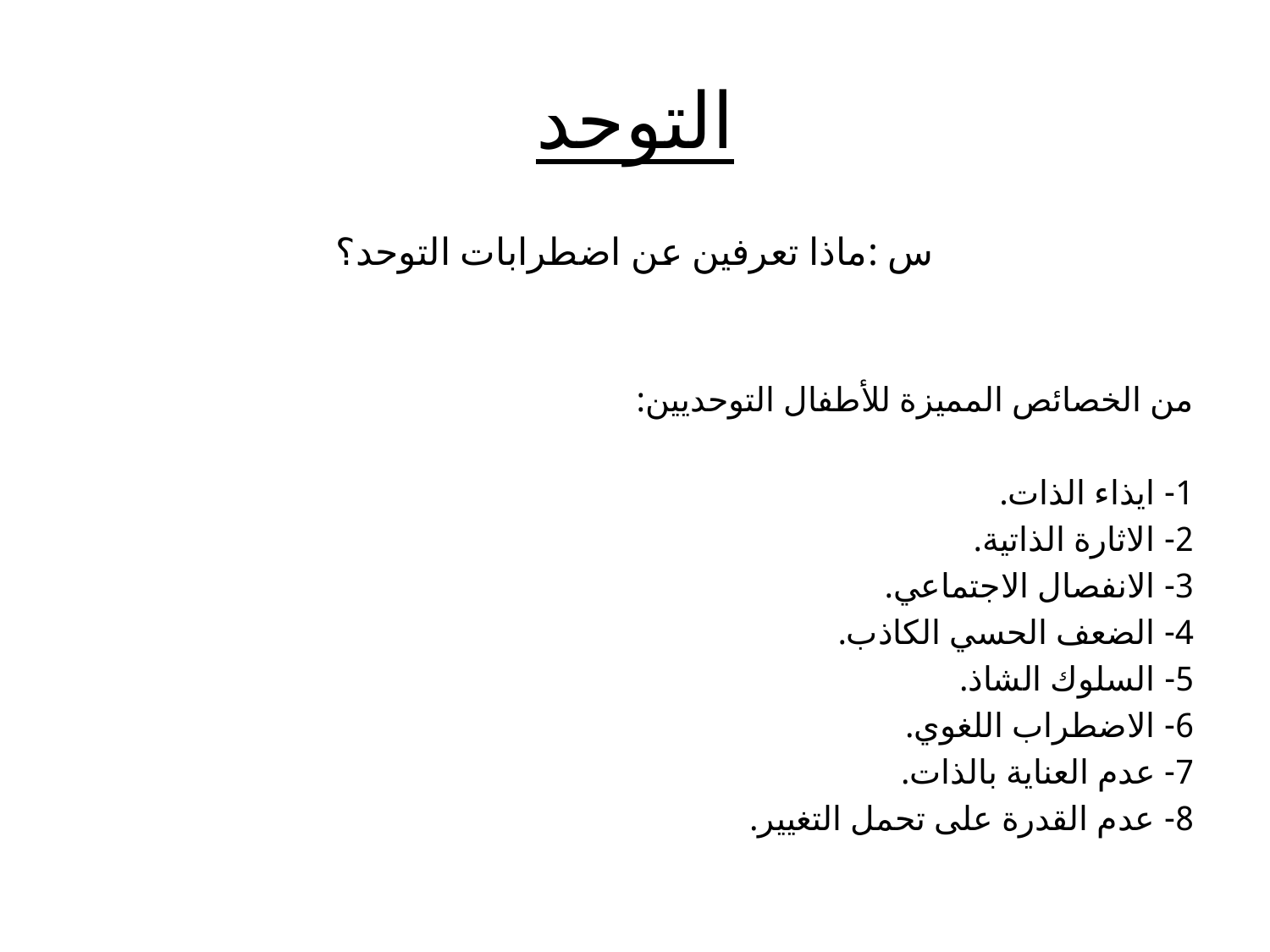

# التوحد

س :ماذا تعرفين عن اضطرابات التوحد؟

من الخصائص المميزة للأطفال التوحديين:

1- ايذاء الذات.
2- الاثارة الذاتية.
3- الانفصال الاجتماعي.
4- الضعف الحسي الكاذب.
5- السلوك الشاذ.
6- الاضطراب اللغوي.
7- عدم العناية بالذات.
8- عدم القدرة على تحمل التغيير.